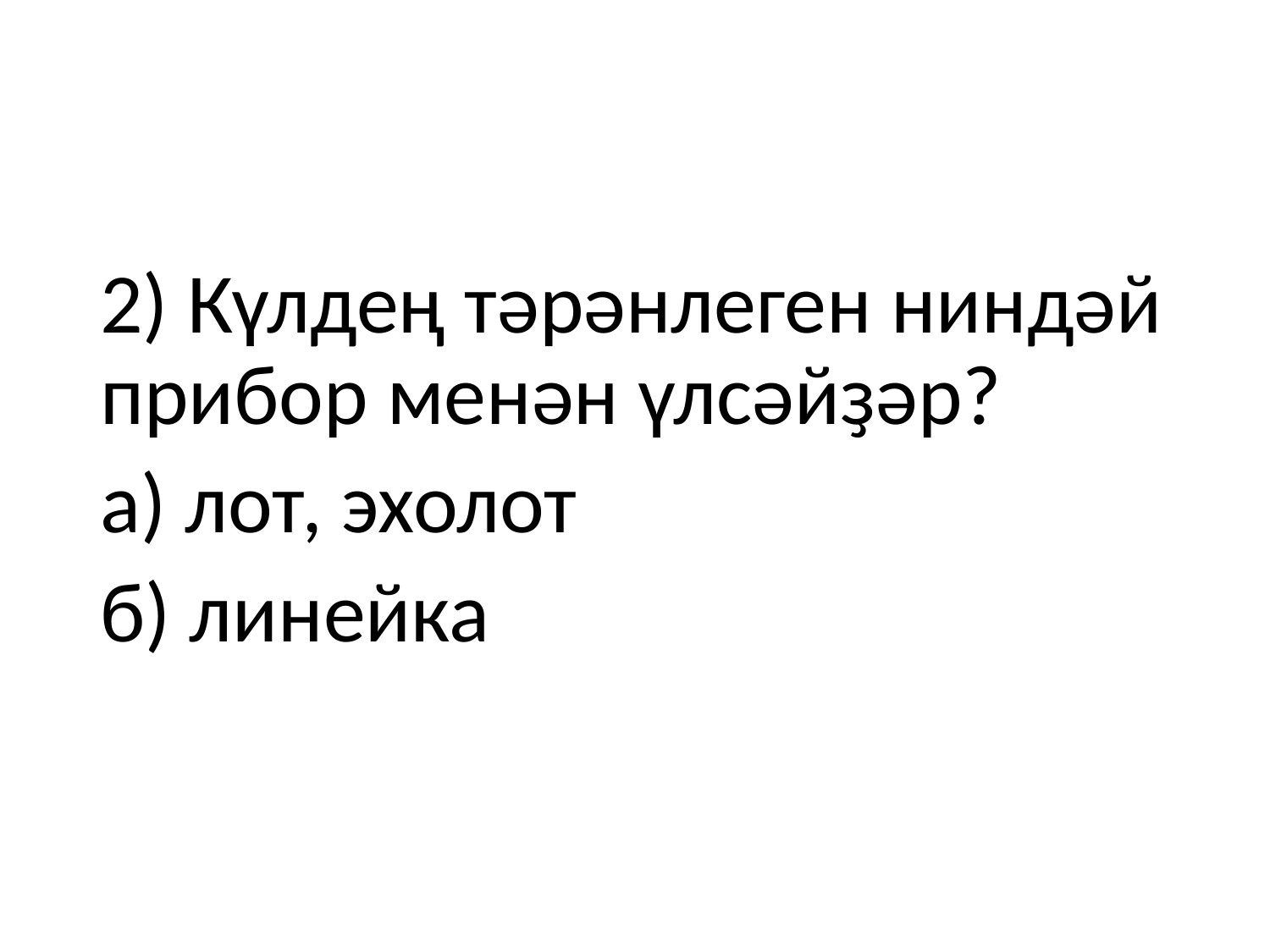

2) Күлдең тәрәнлеген ниндәй прибор менән үлсәйҙәр?
а) лот, эхолот
б) линейка